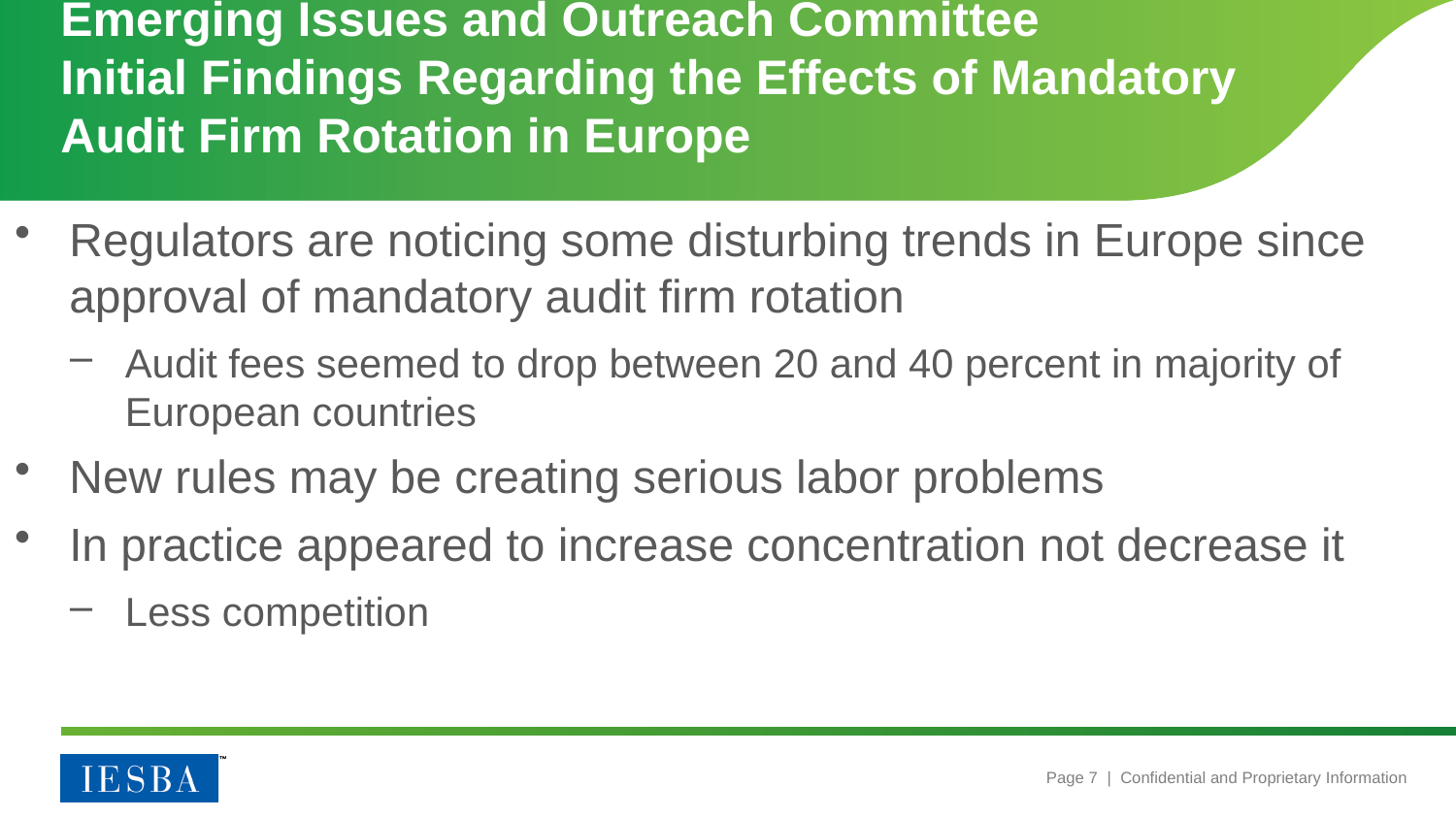

# Emerging Issues and Outreach Committee Initial Findings Regarding the Effects of Mandatory Audit Firm Rotation in Europe
Regulators are noticing some disturbing trends in Europe since approval of mandatory audit firm rotation
Audit fees seemed to drop between 20 and 40 percent in majority of European countries
New rules may be creating serious labor problems
In practice appeared to increase concentration not decrease it
Less competition